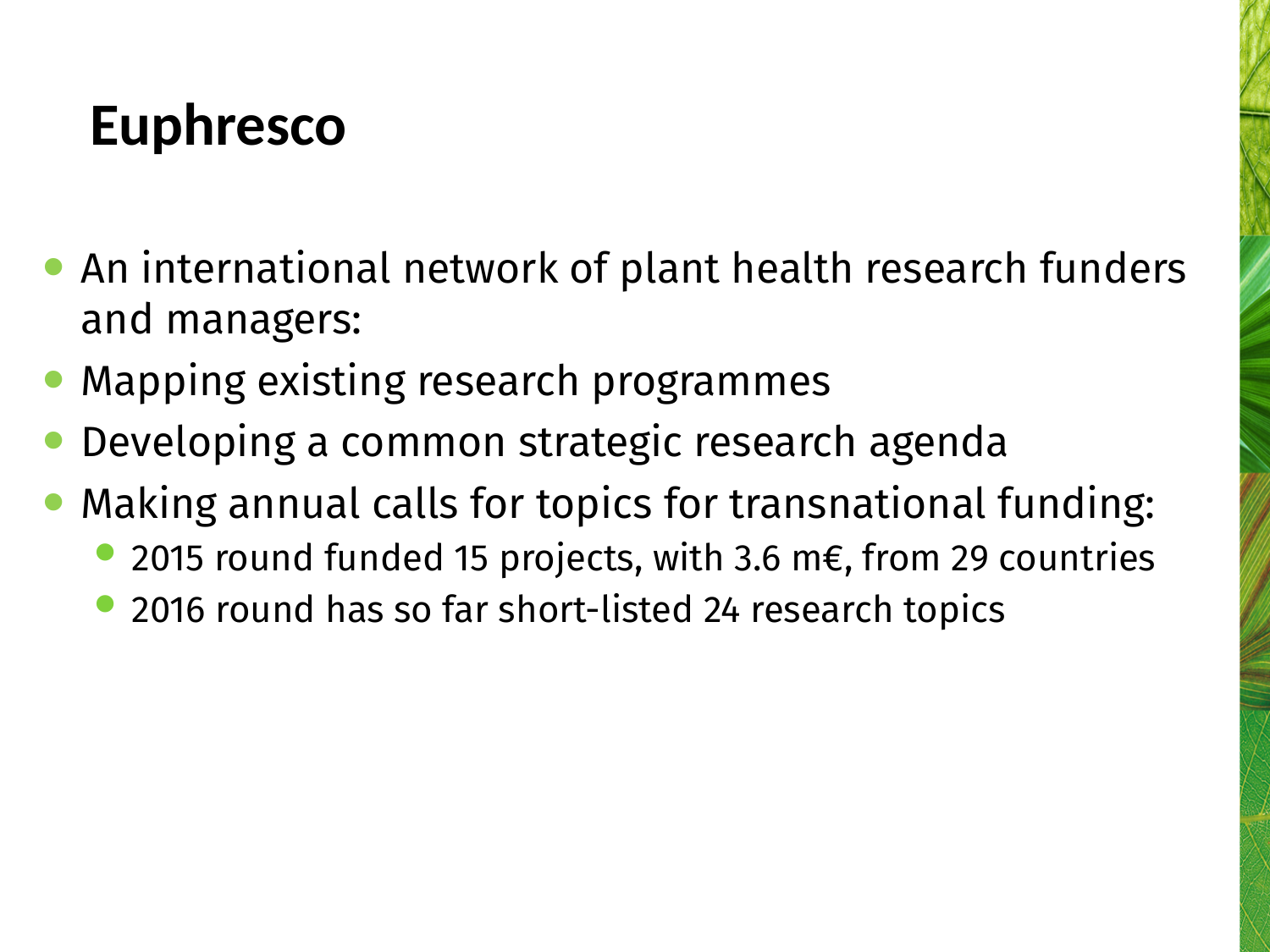

# Euphresco
An international network of plant health research funders and managers:
Mapping existing research programmes
Developing a common strategic research agenda
Making annual calls for topics for transnational funding:
2015 round funded 15 projects, with 3.6 m€, from 29 countries
2016 round has so far short-listed 24 research topics